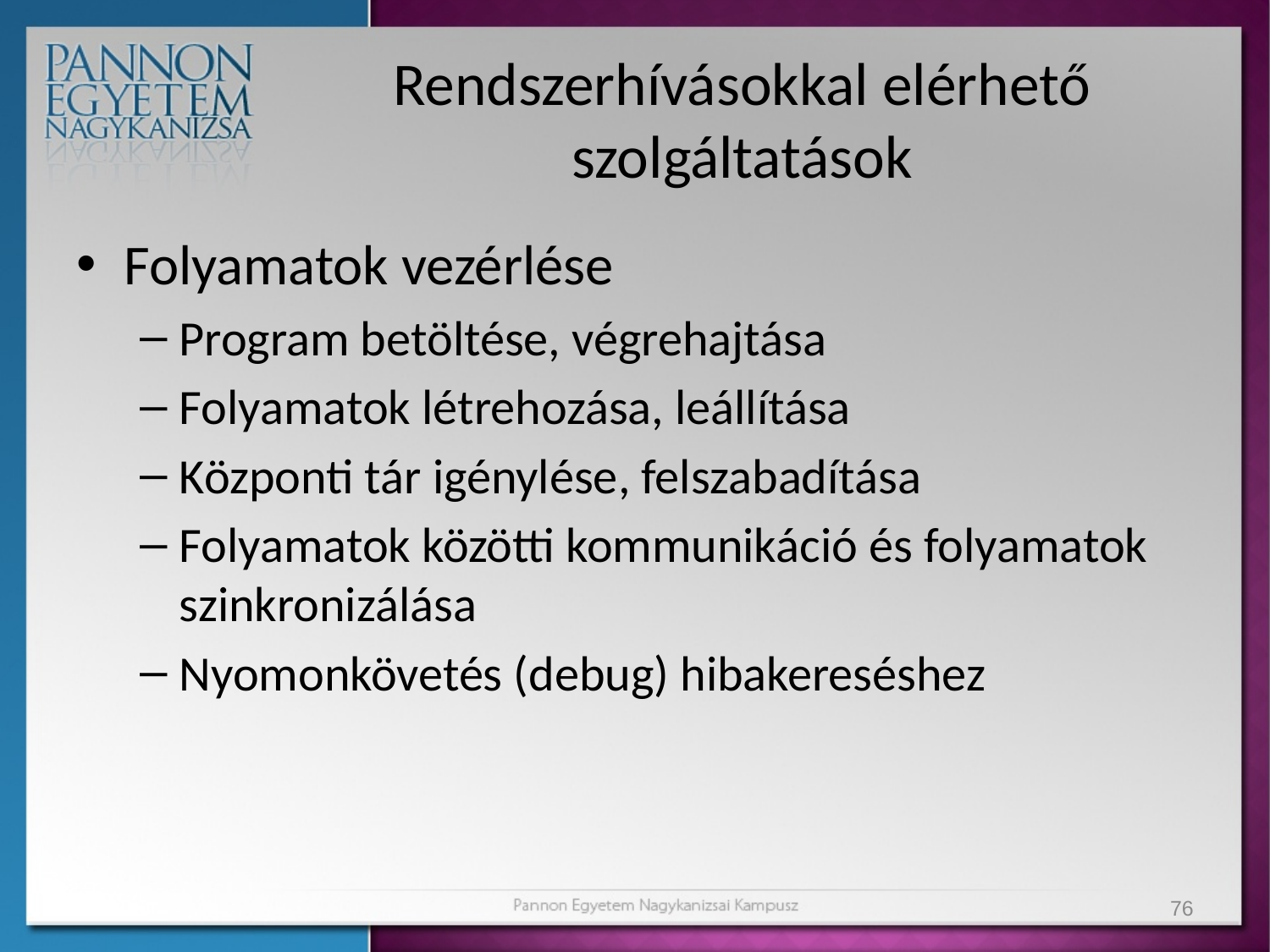

# Rendszerhívásokkal elérhető szolgáltatások
Folyamatok vezérlése
Program betöltése, végrehajtása
Folyamatok létrehozása, leállítása
Központi tár igénylése, felszabadítása
Folyamatok közötti kommunikáció és folyamatok szinkronizálása
Nyomonkövetés (debug) hibakereséshez
76